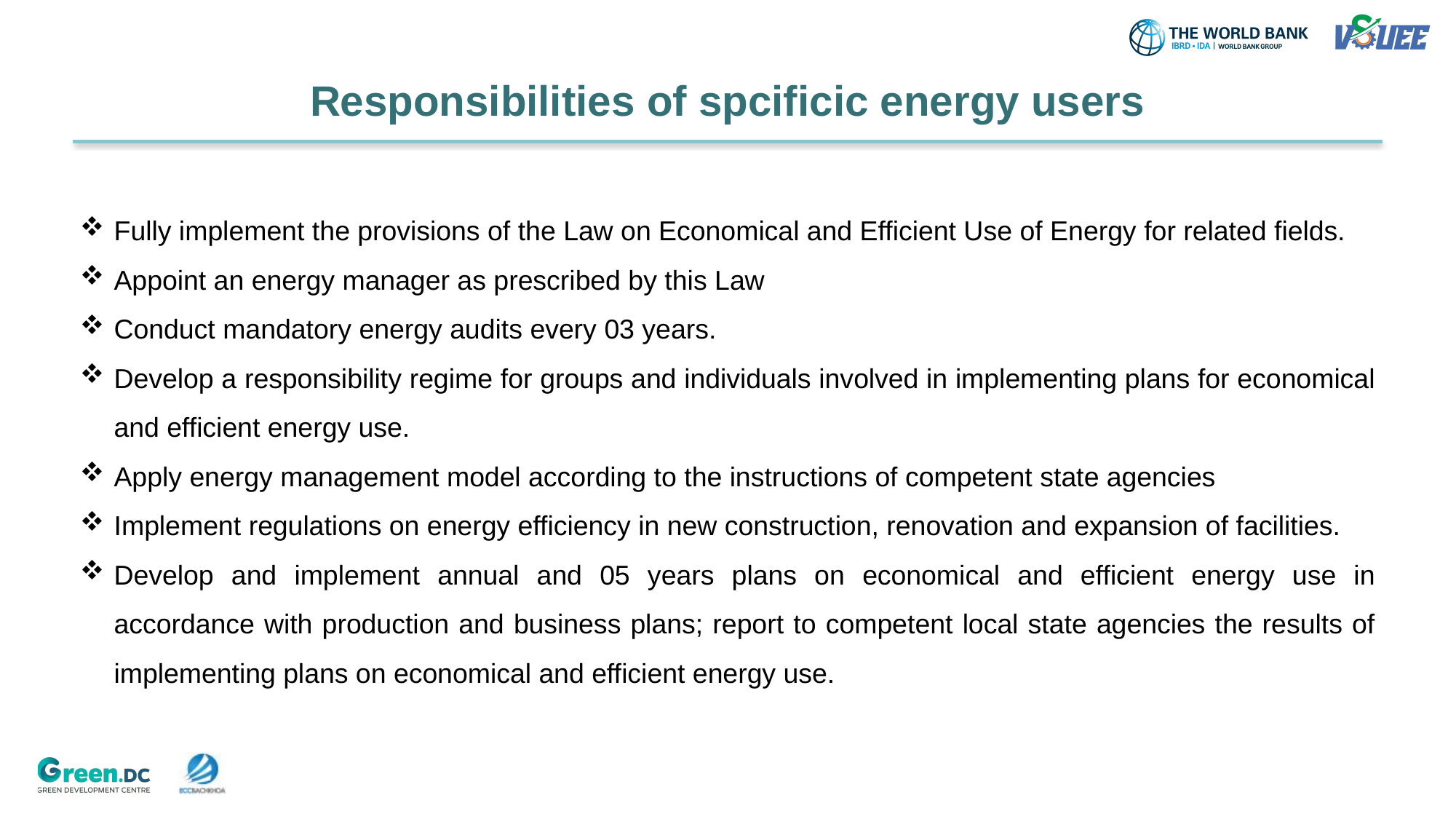

Responsibilities of spcificic energy users
Fully implement the provisions of the Law on Economical and Efficient Use of Energy for related fields.
Appoint an energy manager as prescribed by this Law
Conduct mandatory energy audits every 03 years.
Develop a responsibility regime for groups and individuals involved in implementing plans for economical and efficient energy use.
Apply energy management model according to the instructions of competent state agencies
Implement regulations on energy efficiency in new construction, renovation and expansion of facilities.
Develop and implement annual and 05 years plans on economical and efficient energy use in accordance with production and business plans; report to competent local state agencies the results of implementing plans on economical and efficient energy use.